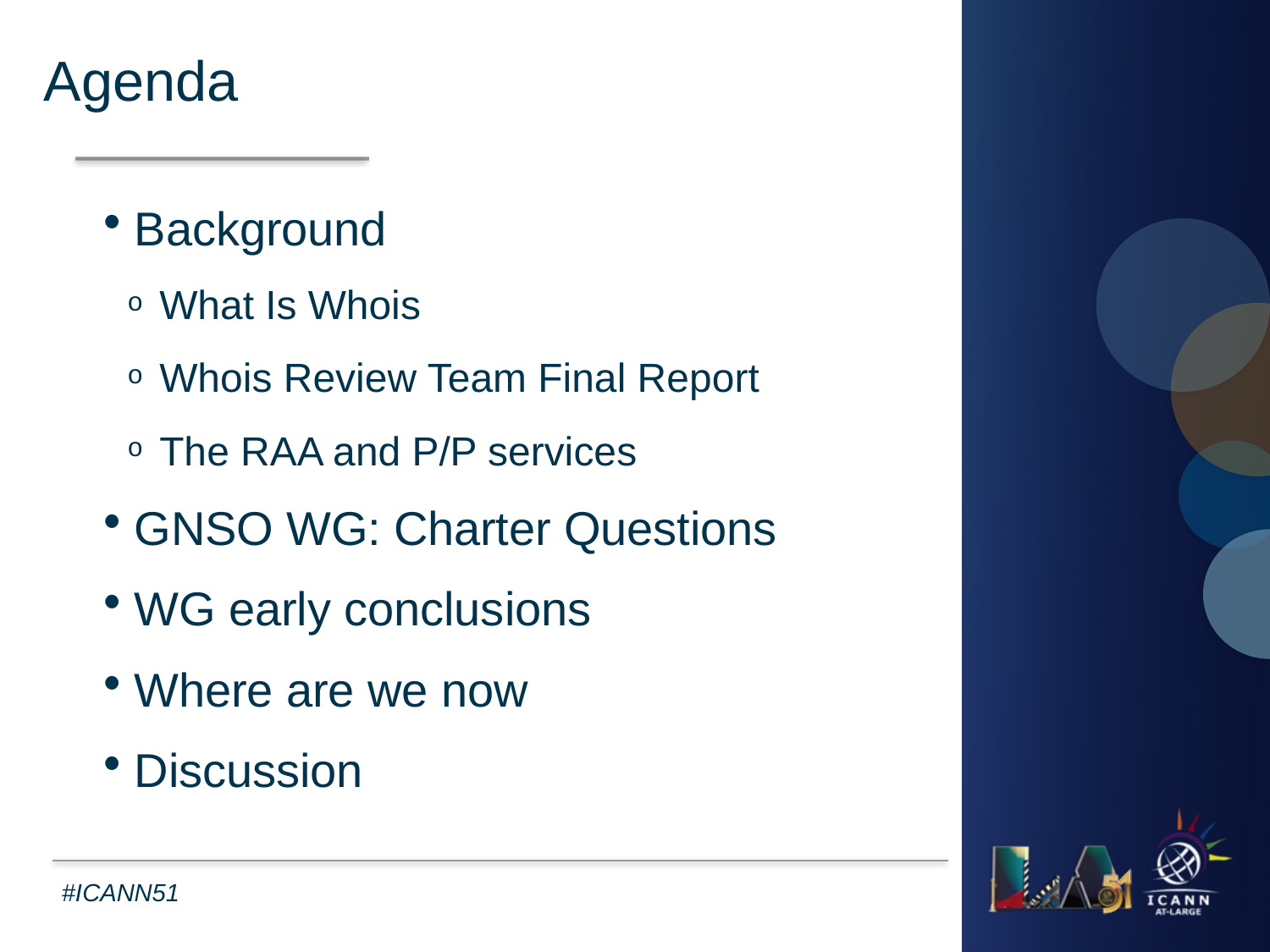

Agenda
Background
What Is Whois
Whois Review Team Final Report
The RAA and P/P services
GNSO WG: Charter Questions
WG early conclusions
Where are we now
Discussion